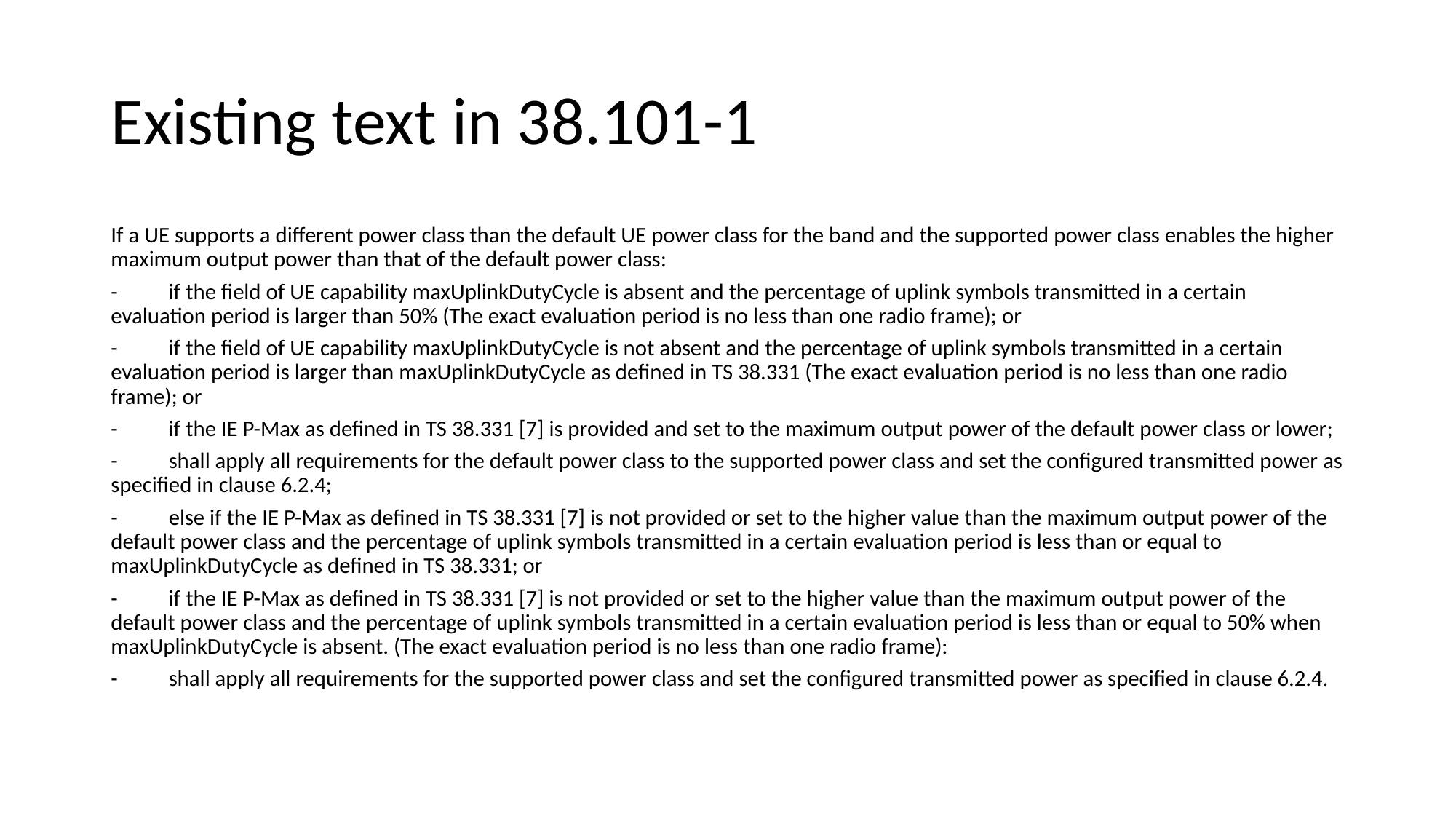

# Existing text in 38.101-1
If a UE supports a different power class than the default UE power class for the band and the supported power class enables the higher maximum output power than that of the default power class:
-	if the field of UE capability maxUplinkDutyCycle is absent and the percentage of uplink symbols transmitted in a certain evaluation period is larger than 50% (The exact evaluation period is no less than one radio frame); or
-	if the field of UE capability maxUplinkDutyCycle is not absent and the percentage of uplink symbols transmitted in a certain evaluation period is larger than maxUplinkDutyCycle as defined in TS 38.331 (The exact evaluation period is no less than one radio frame); or
-	if the IE P-Max as defined in TS 38.331 [7] is provided and set to the maximum output power of the default power class or lower;
-	shall apply all requirements for the default power class to the supported power class and set the configured transmitted power as specified in clause 6.2.4;
-	else if the IE P-Max as defined in TS 38.331 [7] is not provided or set to the higher value than the maximum output power of the default power class and the percentage of uplink symbols transmitted in a certain evaluation period is less than or equal to maxUplinkDutyCycle as defined in TS 38.331; or
-	if the IE P-Max as defined in TS 38.331 [7] is not provided or set to the higher value than the maximum output power of the default power class and the percentage of uplink symbols transmitted in a certain evaluation period is less than or equal to 50% when maxUplinkDutyCycle is absent. (The exact evaluation period is no less than one radio frame):
-	shall apply all requirements for the supported power class and set the configured transmitted power as specified in clause 6.2.4.